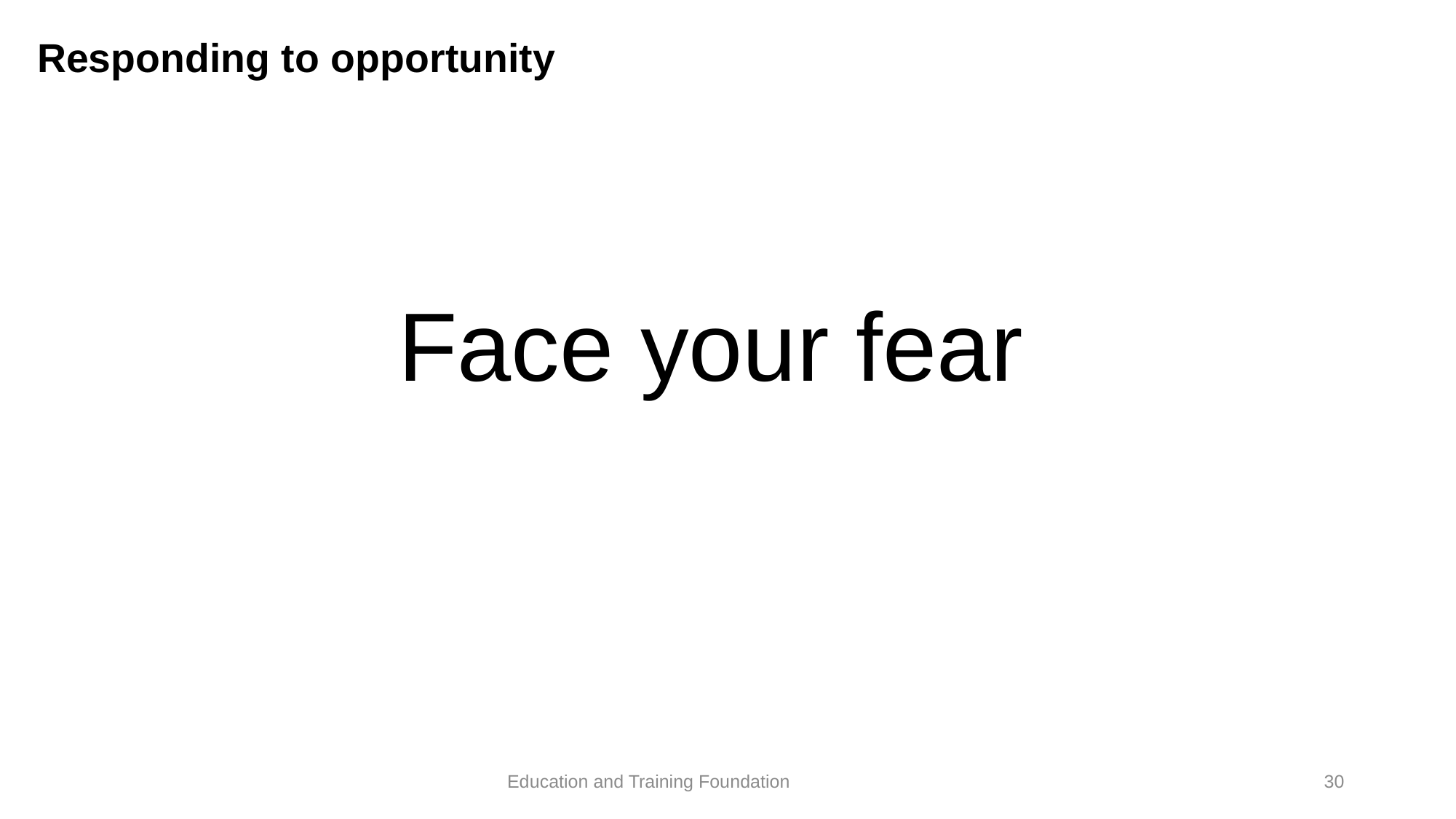

# Responding to opportunity

Face your fear

30
Education and Training Foundation